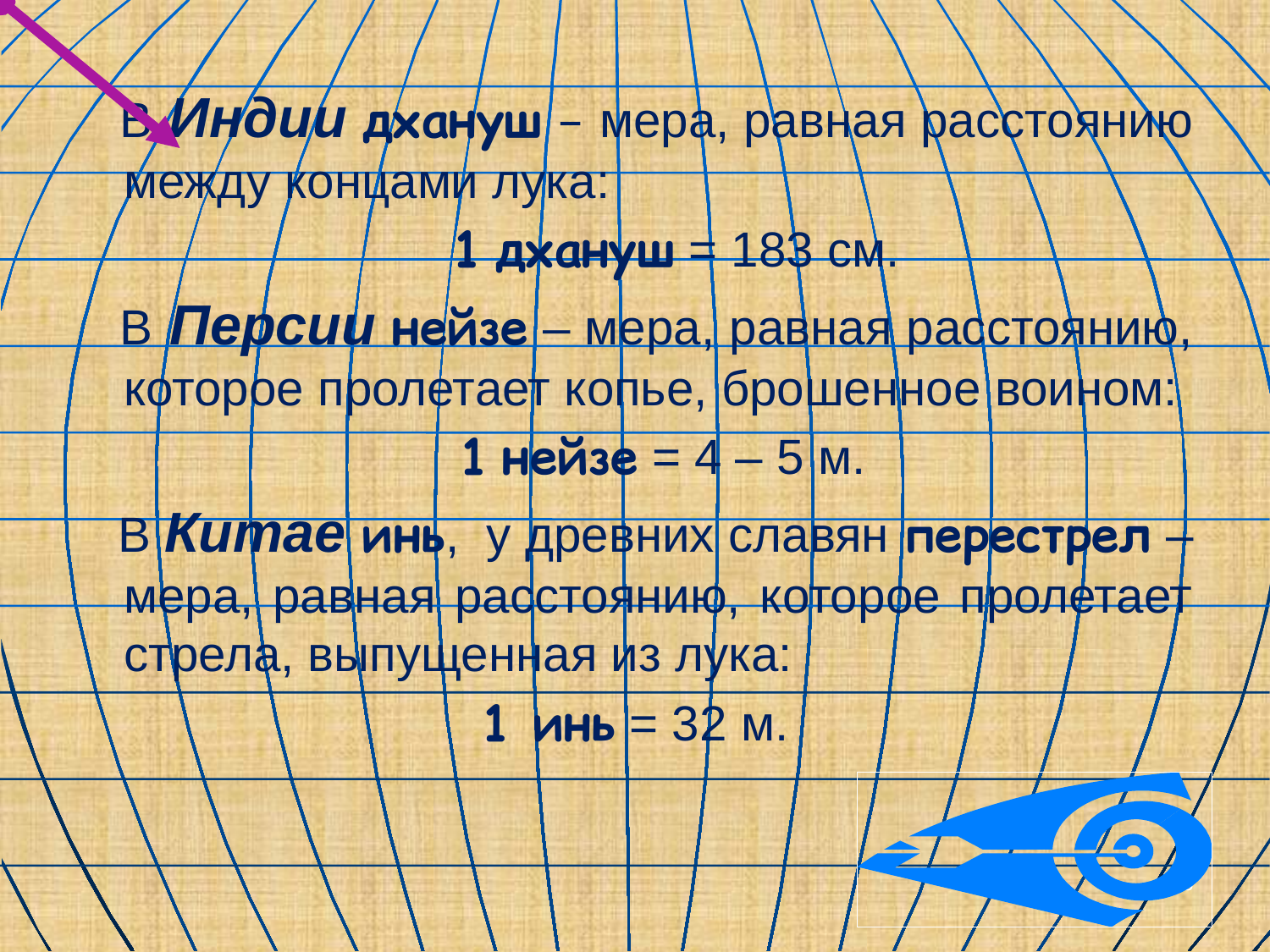

В Индии дхануш – мера, равная расстоянию между концами лука:
      1 дхануш = 183 см.
   В Персии нейзе – мера, равная расстоянию, которое пролетает копье, брошенное воином:
    1 нейзе = 4 – 5 м.
   В Китае инь,  у древних славян перестрел – мера, равная расстоянию, которое пролетает стрела, выпущенная из лука:
1 инь = 32 м.

16